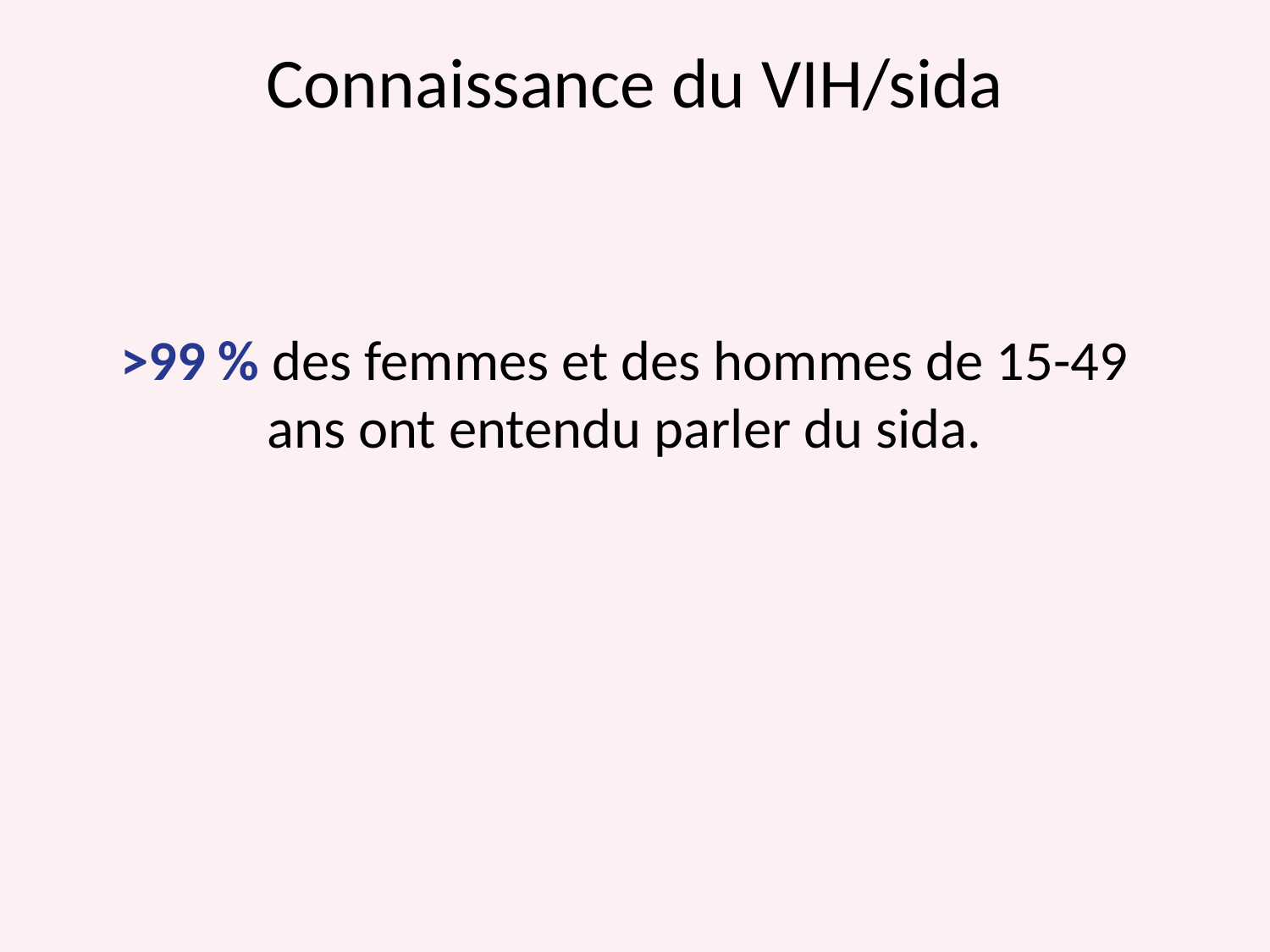

# Connaissance du VIH/sida
>99 % des femmes et des hommes de 15-49 ans ont entendu parler du sida.